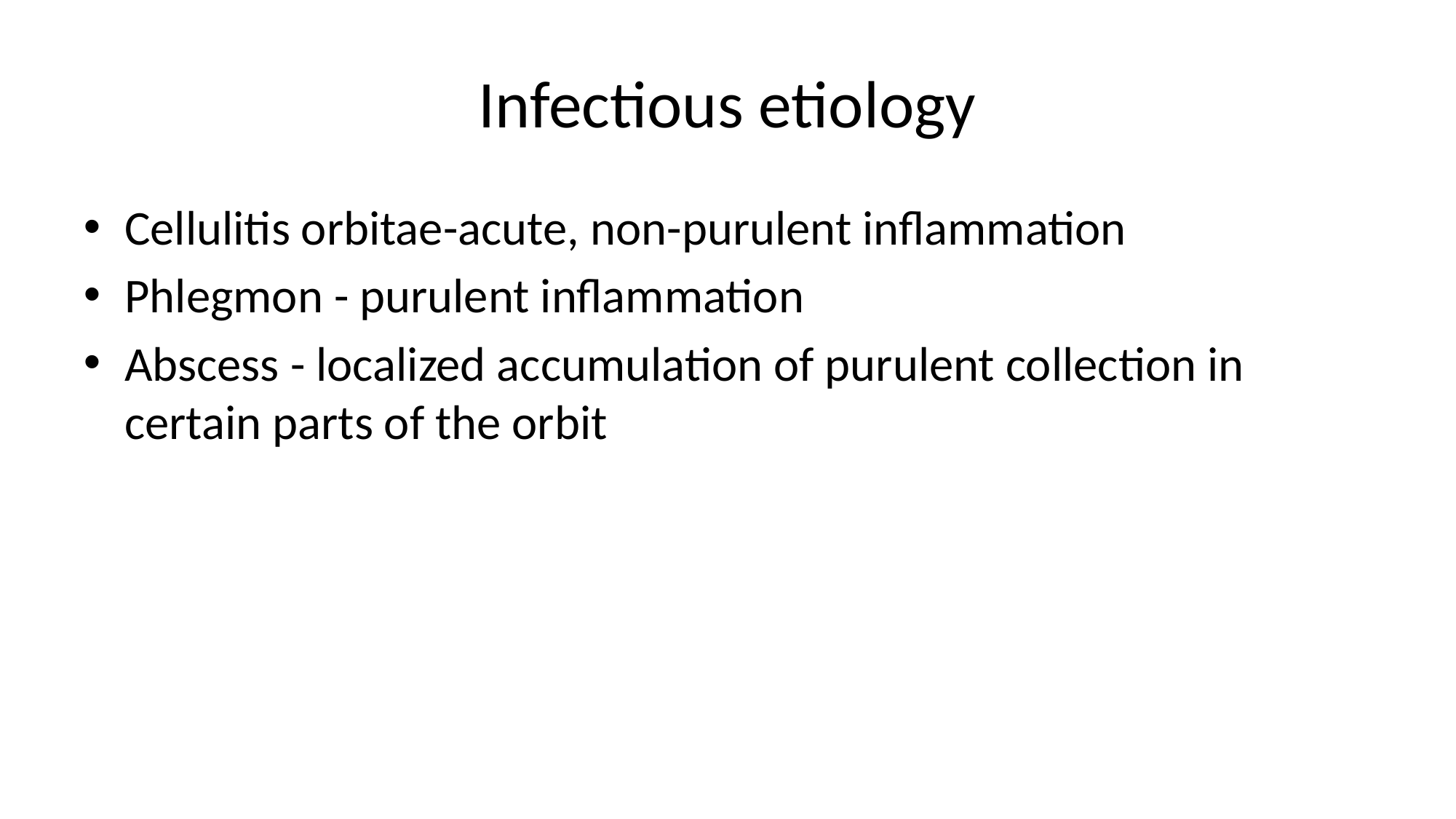

# Infectious etiology
Cellulitis orbitae-acute, non-purulent inflammation
Phlegmon - purulent inflammation
Abscess - localized accumulation of purulent collection in certain parts of the orbit